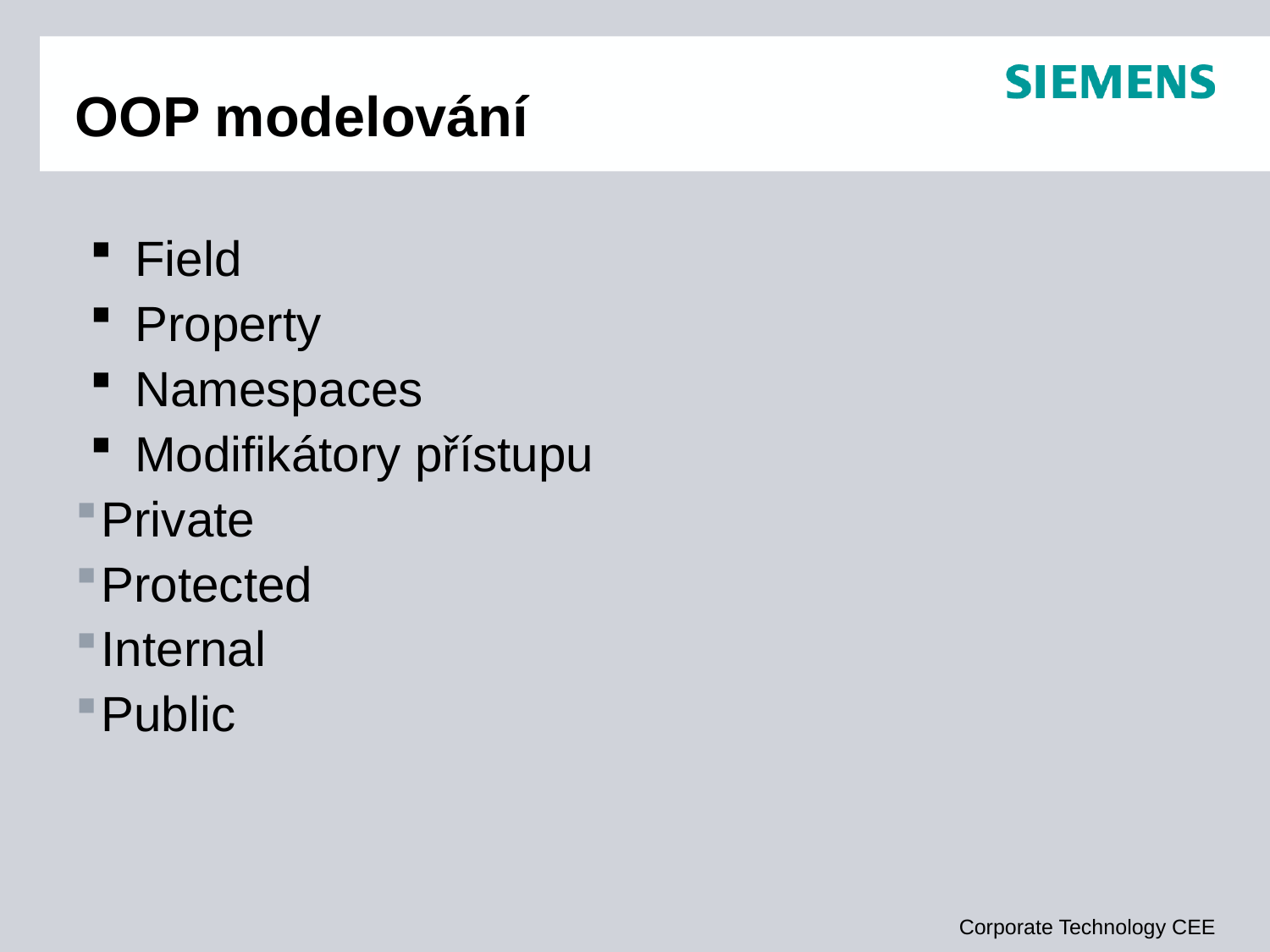

# OOP modelování
Field
Property
Namespaces
Modifikátory přístupu
Private
Protected
Internal
Public